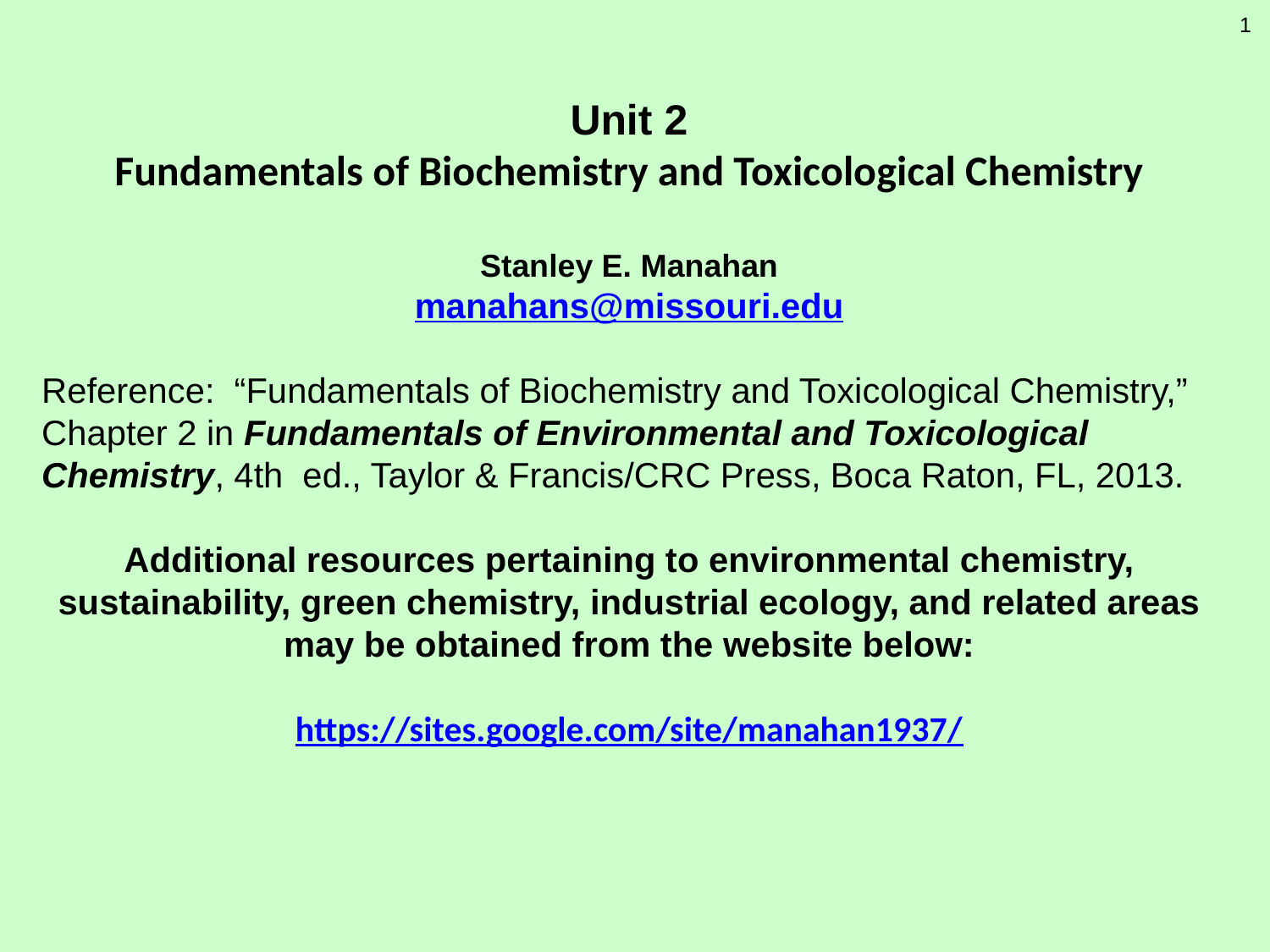

1
Unit 2
Fundamentals of Biochemistry and Toxicological Chemistry

Stanley E. Manahan
manahans@missouri.edu

Reference:  “Fundamentals of Biochemistry and Toxicological Chemistry,” Chapter 2 in Fundamentals of Environmental and Toxicological Chemistry, 4th  ed., Taylor & Francis/CRC Press, Boca Raton, FL, 2013.

Additional resources pertaining to environmental chemistry, sustainability, green chemistry, industrial ecology, and related areas may be obtained from the website below:

https://sites.google.com/site/manahan1937/